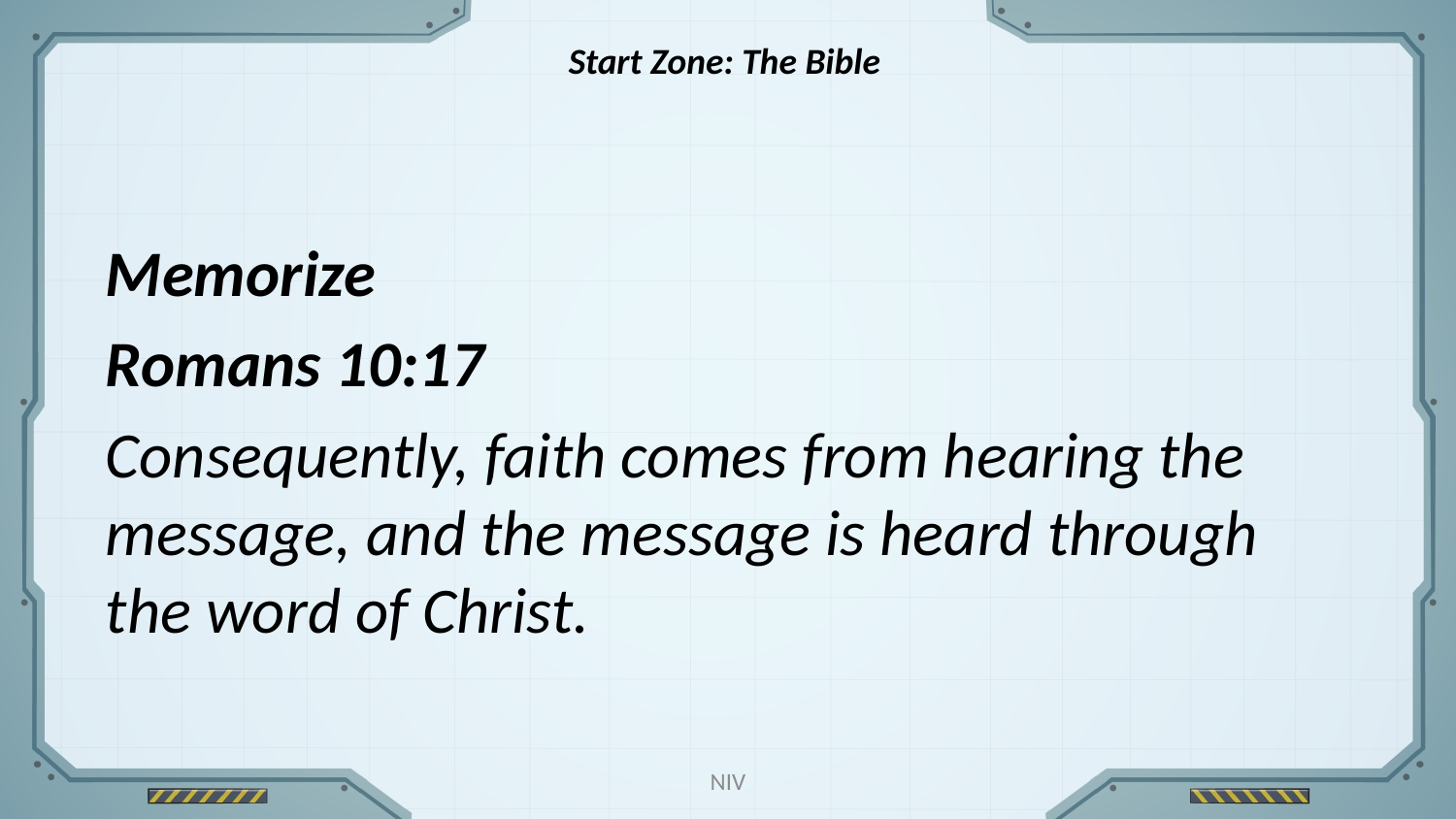

Start Zone: The Bible
Memorize
Romans 10:17
Consequently, faith comes from hearing the message, and the message is heard through the word of Christ.
NIV